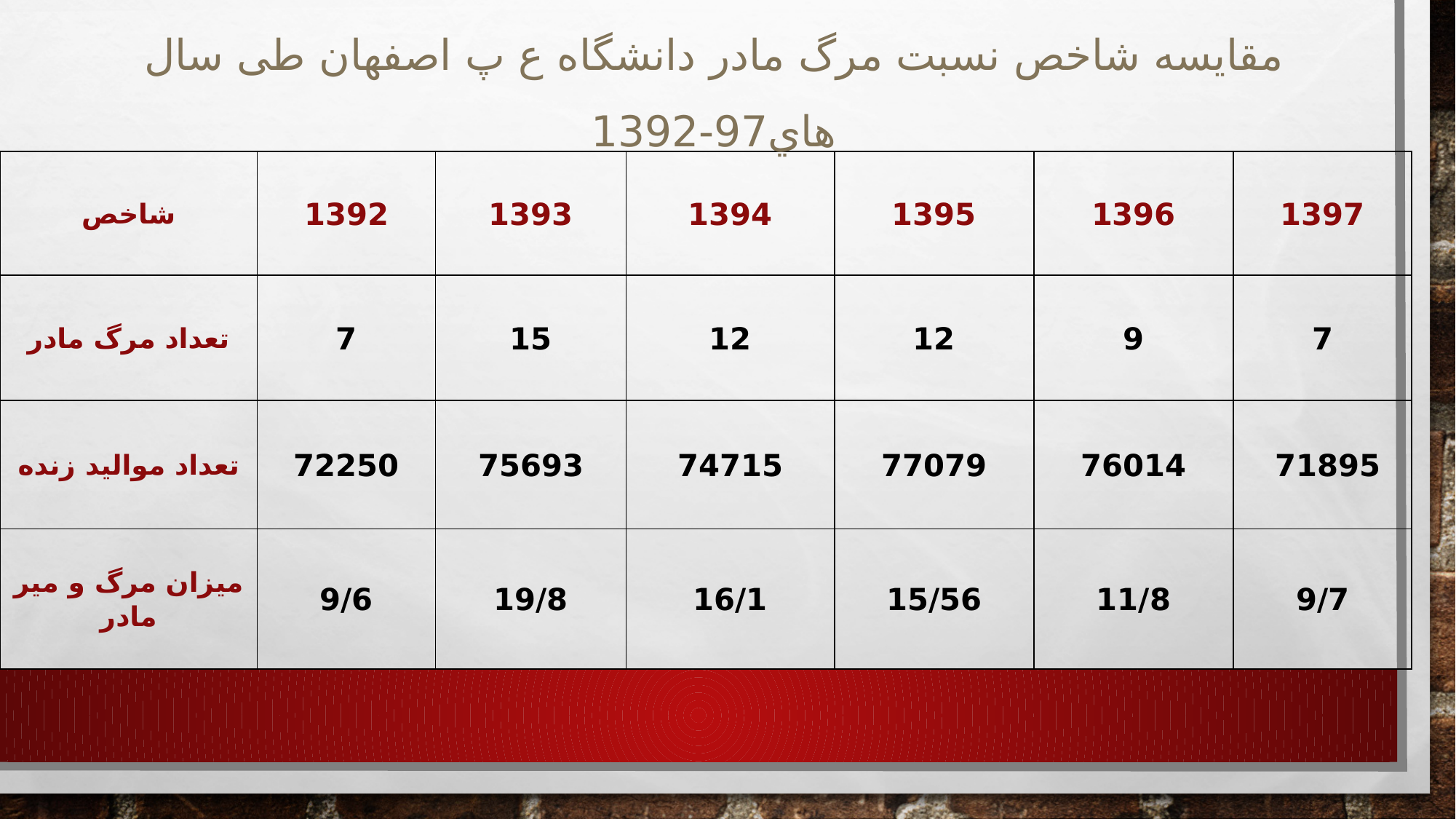

# مقايسه شاخص نسبت مرگ مادر دانشگاه ع پ اصفهان طی سال هاي97-1392
| شاخص | 1392 | 1393 | 1394 | 1395 | 1396 | 1397 |
| --- | --- | --- | --- | --- | --- | --- |
| تعداد مرگ مادر | 7 | 15 | 12 | 12 | 9 | 7 |
| تعداد موالید زنده | 72250 | 75693 | 74715 | 77079 | 76014 | 71895 |
| میزان مرگ و میر مادر | 9/6 | 19/8 | 16/1 | 15/56 | 11/8 | 9/7 |